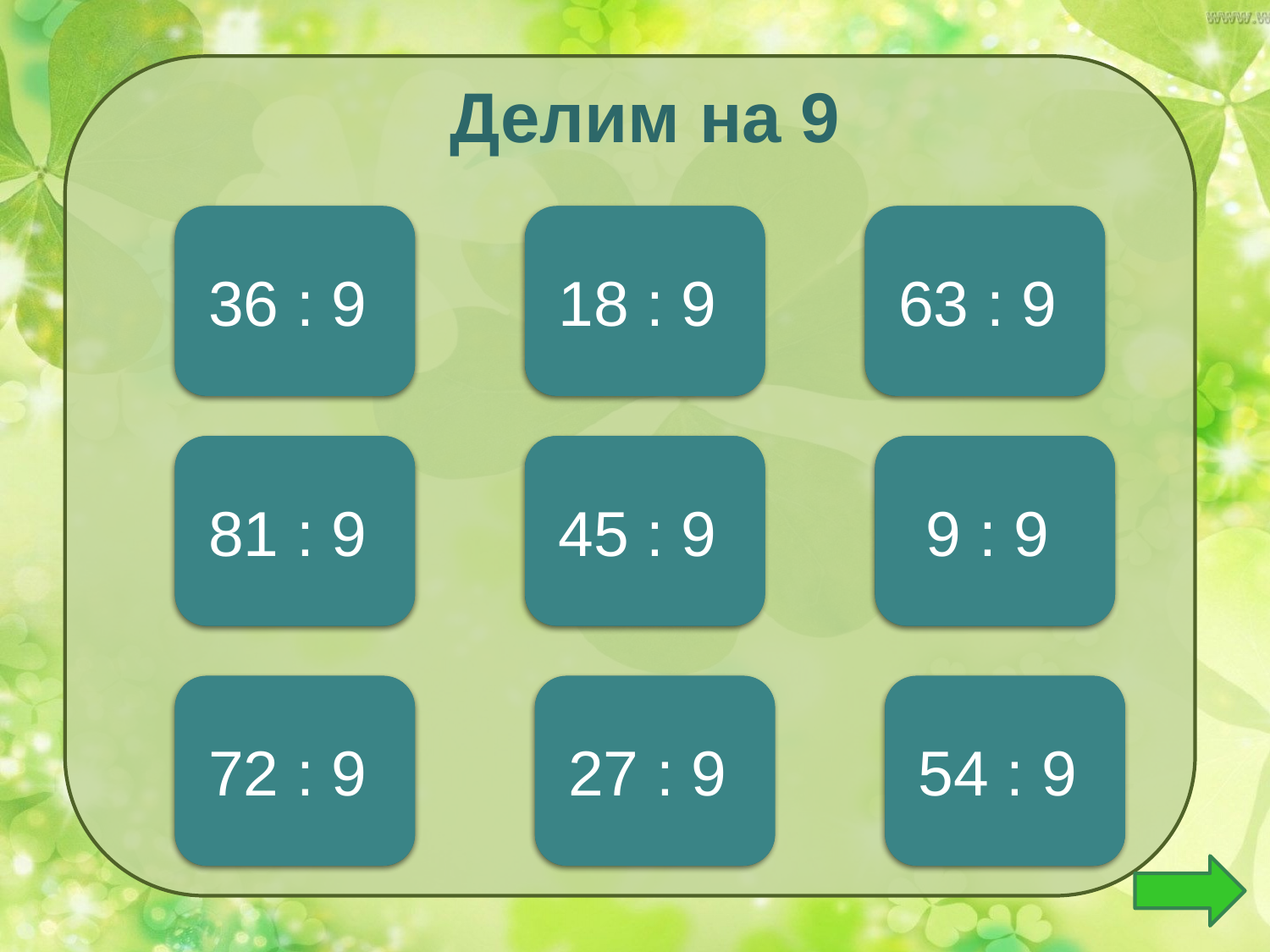

Делим на 9
4
36 : 9

2
18 : 9

7
63 : 9

9
81 : 9

5
45 : 9

1
9 : 9

8
72 : 9

3
27 : 9

6
54 : 9